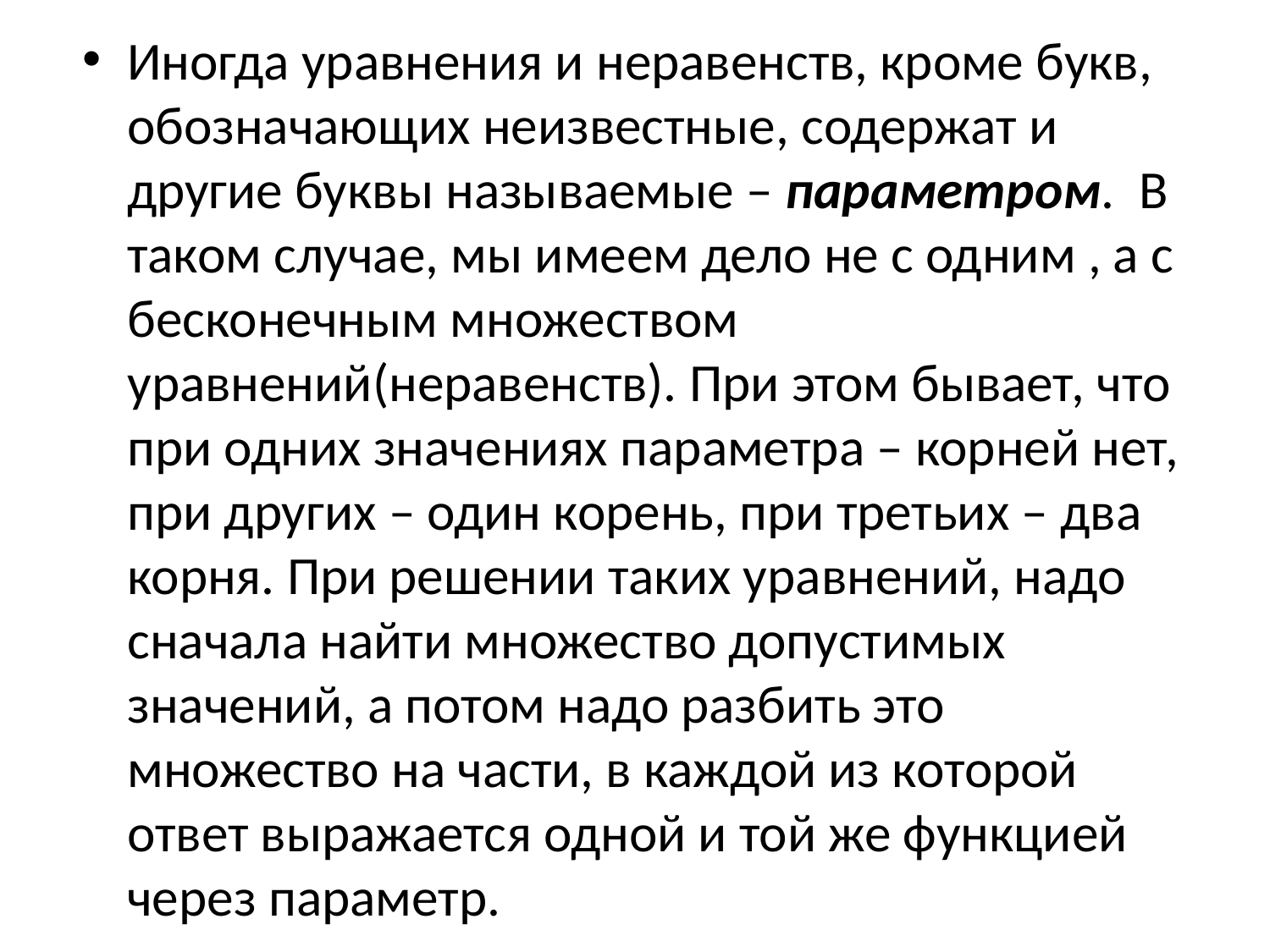

Иногда уравнения и неравенств, кроме букв, обозначающих неизвестные, содержат и другие буквы называемые – параметром.  В таком случае, мы имеем дело не с одним , а с бесконечным множеством уравнений(неравенств). При этом бывает, что при одних значениях параметра – корней нет, при других – один корень, при третьих – два корня. При решении таких уравнений, надо сначала найти множество допустимых значений, а потом надо разбить это множество на части, в каждой из которой ответ выражается одной и той же функцией через параметр.

#